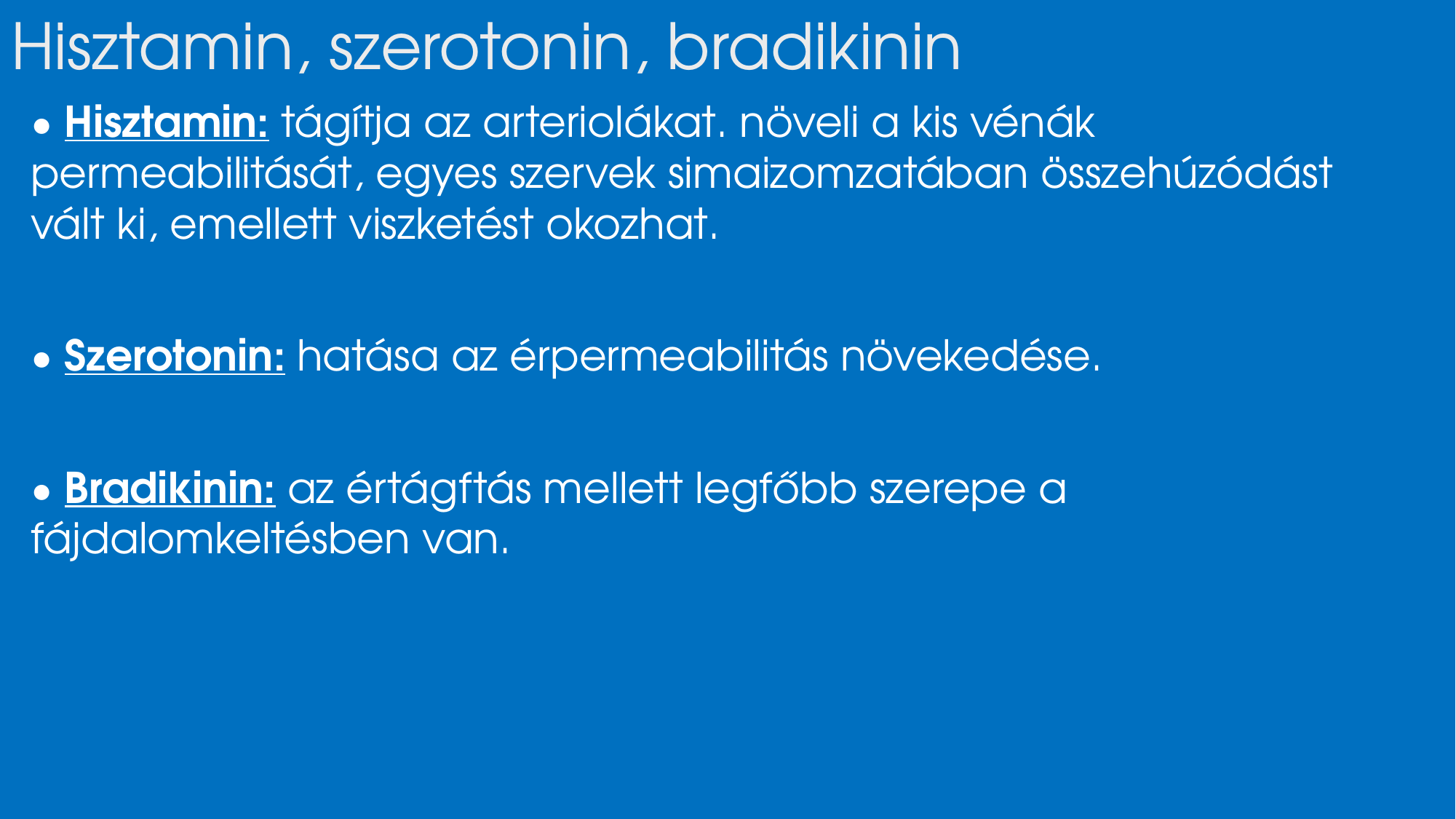

# Hisztamin, szerotonin, bradikinin
• Hisztamin: tágítja az arteriolákat. növeli a kis vénák permeabilitását, egyes szervek simaizomzatában összehúzódást vált ki, emellett viszketést okozhat.

• Szerotonin: hatása az érpermeabilitás növekedése.

• Bradikinin: az értágftás mellett legfőbb szerepe a fájdalomkeltésben van.